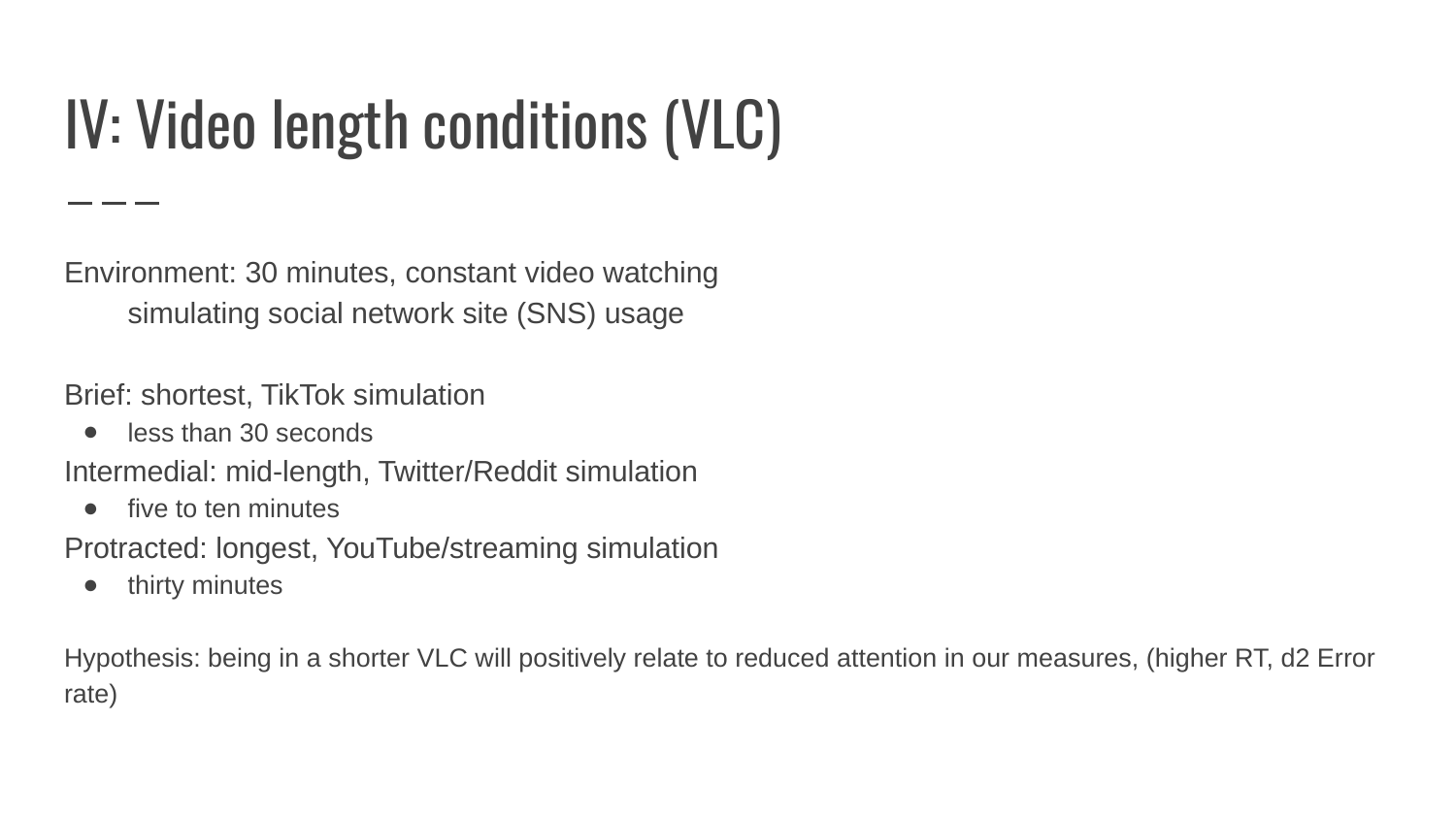

# IV: Video length conditions (VLC)
Environment: 30 minutes, constant video watching
simulating social network site (SNS) usage

Brief: shortest, TikTok simulation
less than 30 seconds
Intermedial: mid-length, Twitter/Reddit simulation
five to ten minutes
Protracted: longest, YouTube/streaming simulation
thirty minutes

Hypothesis: being in a shorter VLC will positively relate to reduced attention in our measures, (higher RT, d2 Error rate)